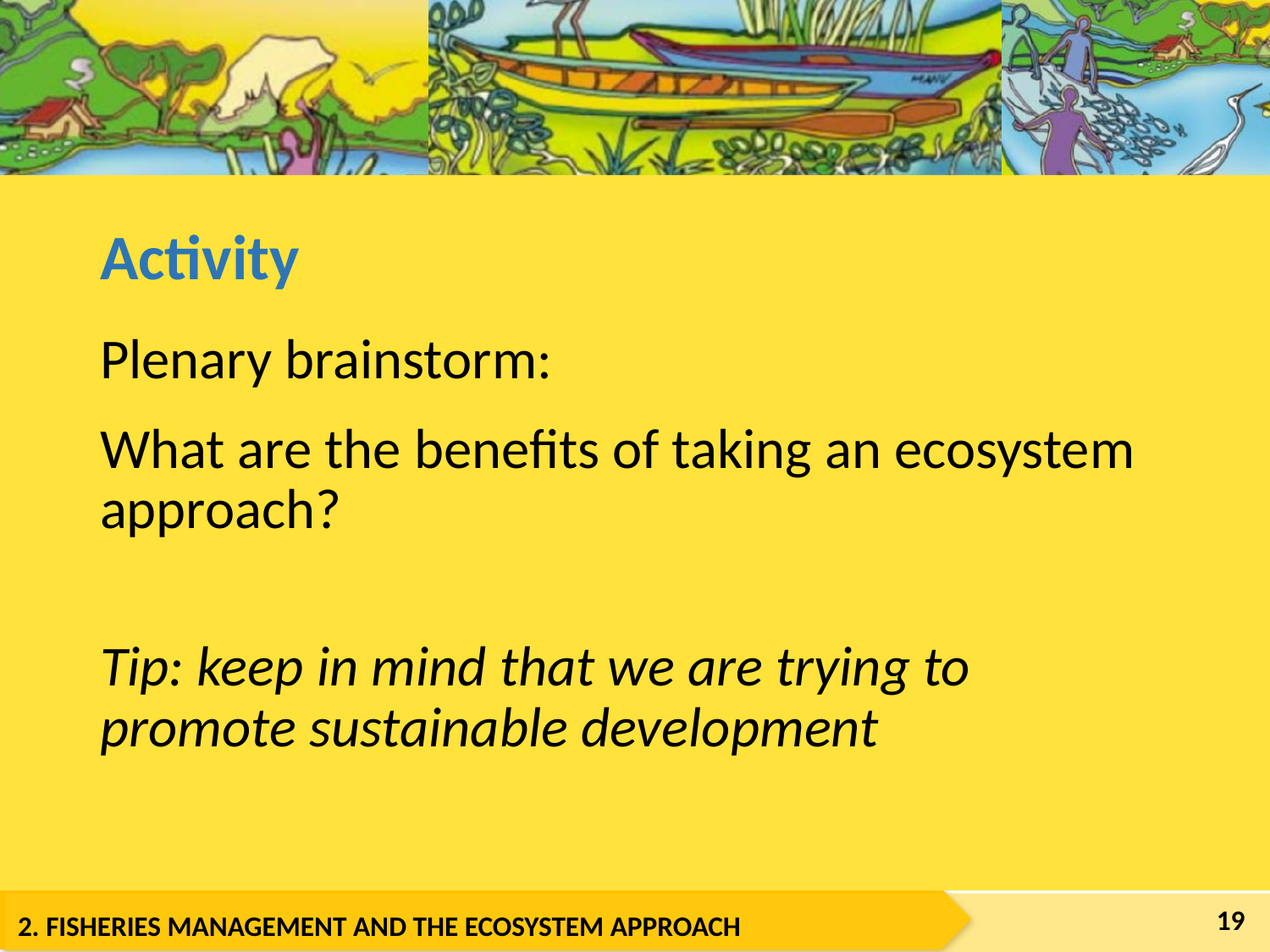

# Activity
Plenary brainstorm:
What are the benefits of taking an ecosystem approach?

Tip: keep in mind that we are trying to promote sustainable development
19